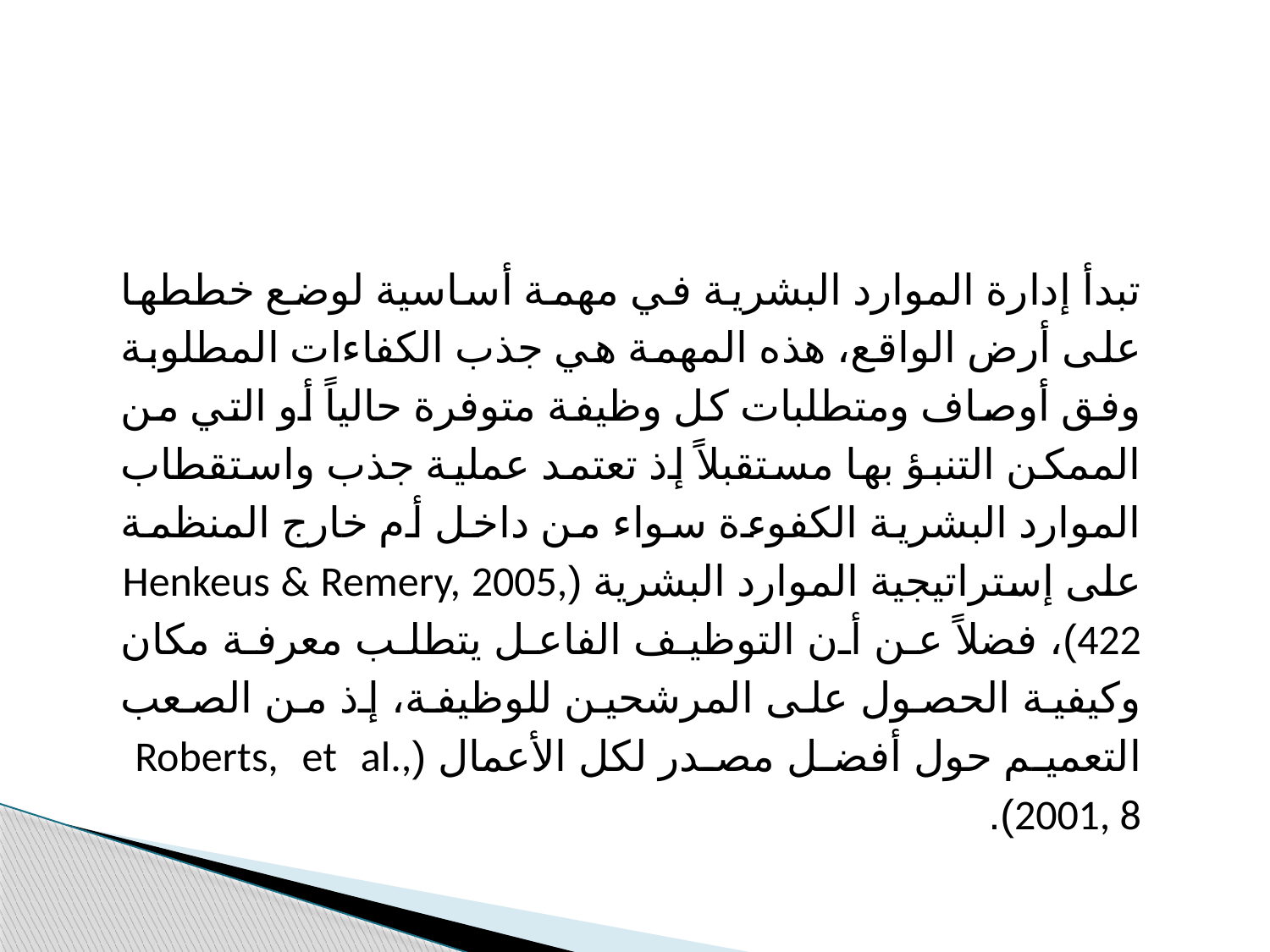

تبدأ إدارة الموارد البشرية في مهمة أساسية لوضع خططها على أرض الواقع، هذه المهمة هي جذب الكفاءات المطلوبة وفق أوصاف ومتطلبات كل وظيفة متوفرة حالياً أو التي من الممكن التنبؤ بها مستقبلاً إذ تعتمد عملية جذب واستقطاب الموارد البشرية الكفوءة سواء من داخل أم خارج المنظمة على إستراتيجية الموارد البشرية (Henkeus & Remery, 2005, 422)، فضلاً عن أن التوظيف الفاعل يتطلب معرفة مكان وكيفية الحصول على المرشحين للوظيفة، إذ من الصعب التعميم حول أفضل مصدر لكل الأعمال (Roberts, et al., 2001, 8).